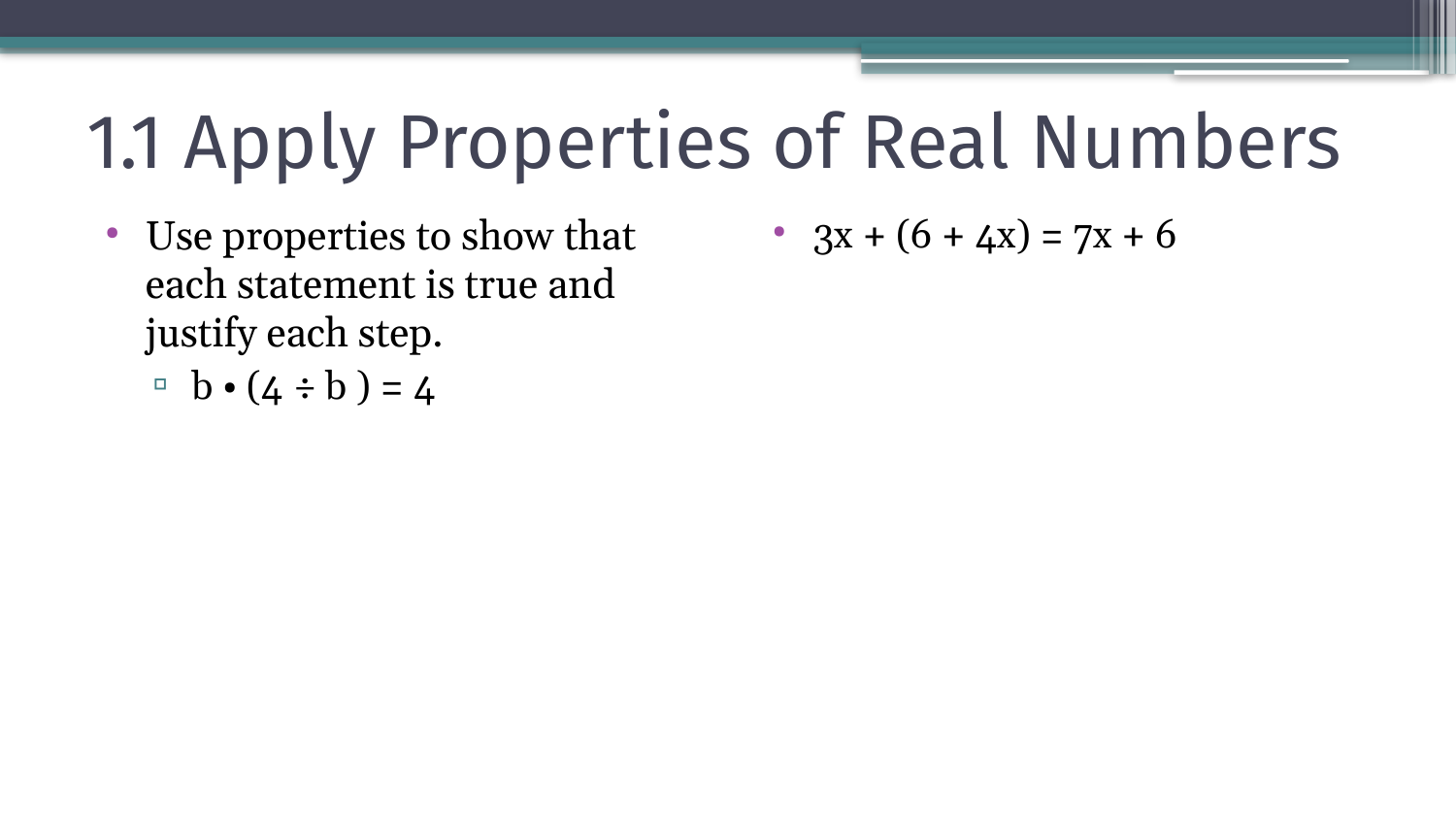

# 1.1 Apply Properties of Real Numbers
Use properties to show that each statement is true and justify each step.
b • (4 ÷ b ) = 4

3x + (6 + 4x) = 7x + 6